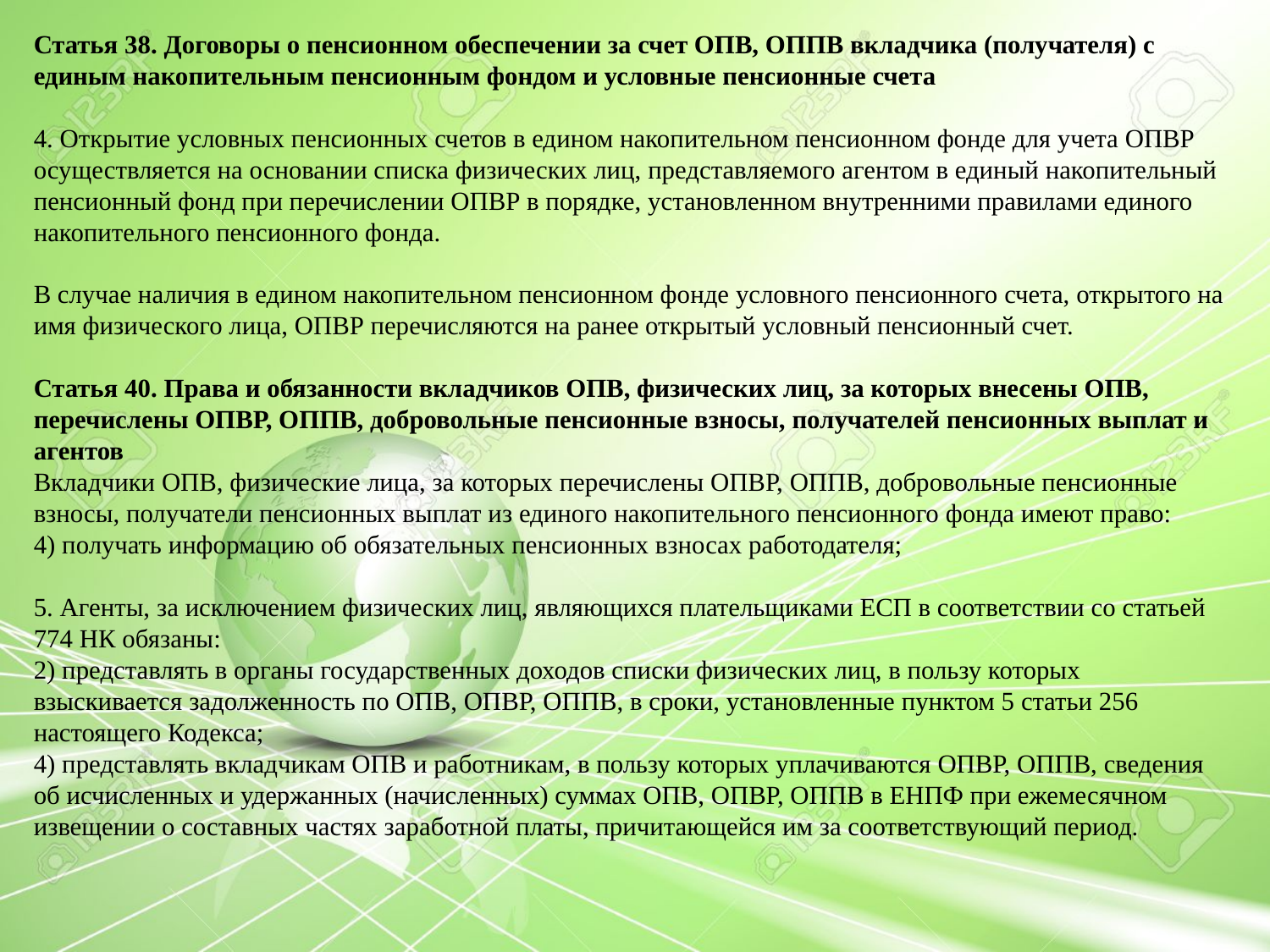

Статья 38. Договоры о пенсионном обеспечении за счет ОПВ, ОППВ вкладчика (получателя) с единым накопительным пенсионным фондом и условные пенсионные счета

4. Открытие условных пенсионных счетов в едином накопительном пенсионном фонде для учета ОПВР осуществляется на основании списка физических лиц, представляемого агентом в единый накопительный пенсионный фонд при перечислении ОПВР в порядке, установленном внутренними правилами единого накопительного пенсионного фонда.

В случае наличия в едином накопительном пенсионном фонде условного пенсионного счета, открытого на имя физического лица, ОПВР перечисляются на ранее открытый условный пенсионный счет.

Статья 40. Права и обязанности вкладчиков ОПВ, физических лиц, за которых внесены ОПВ, перечислены ОПВР, ОППВ, добровольные пенсионные взносы, получателей пенсионных выплат и агентов
Вкладчики ОПВ, физические лица, за которых перечислены ОПВР, ОППВ, добровольные пенсионные взносы, получатели пенсионных выплат из единого накопительного пенсионного фонда имеют право:
4) получать информацию об обязательных пенсионных взносах работодателя;

5. Агенты, за исключением физических лиц, являющихся плательщиками ЕСП в соответствии со статьей 774 НК обязаны:
2) представлять в органы государственных доходов списки физических лиц, в пользу которых взыскивается задолженность по ОПВ, ОПВР, ОППВ, в сроки, установленные пунктом 5 статьи 256 настоящего Кодекса;
4) представлять вкладчикам ОПВ и работникам, в пользу которых уплачиваются ОПВР, ОППВ, сведения об исчисленных и удержанных (начисленных) суммах ОПВ, ОПВР, ОППВ в ЕНПФ при ежемесячном извещении о составных частях заработной платы, причитающейся им за соответствующий период.